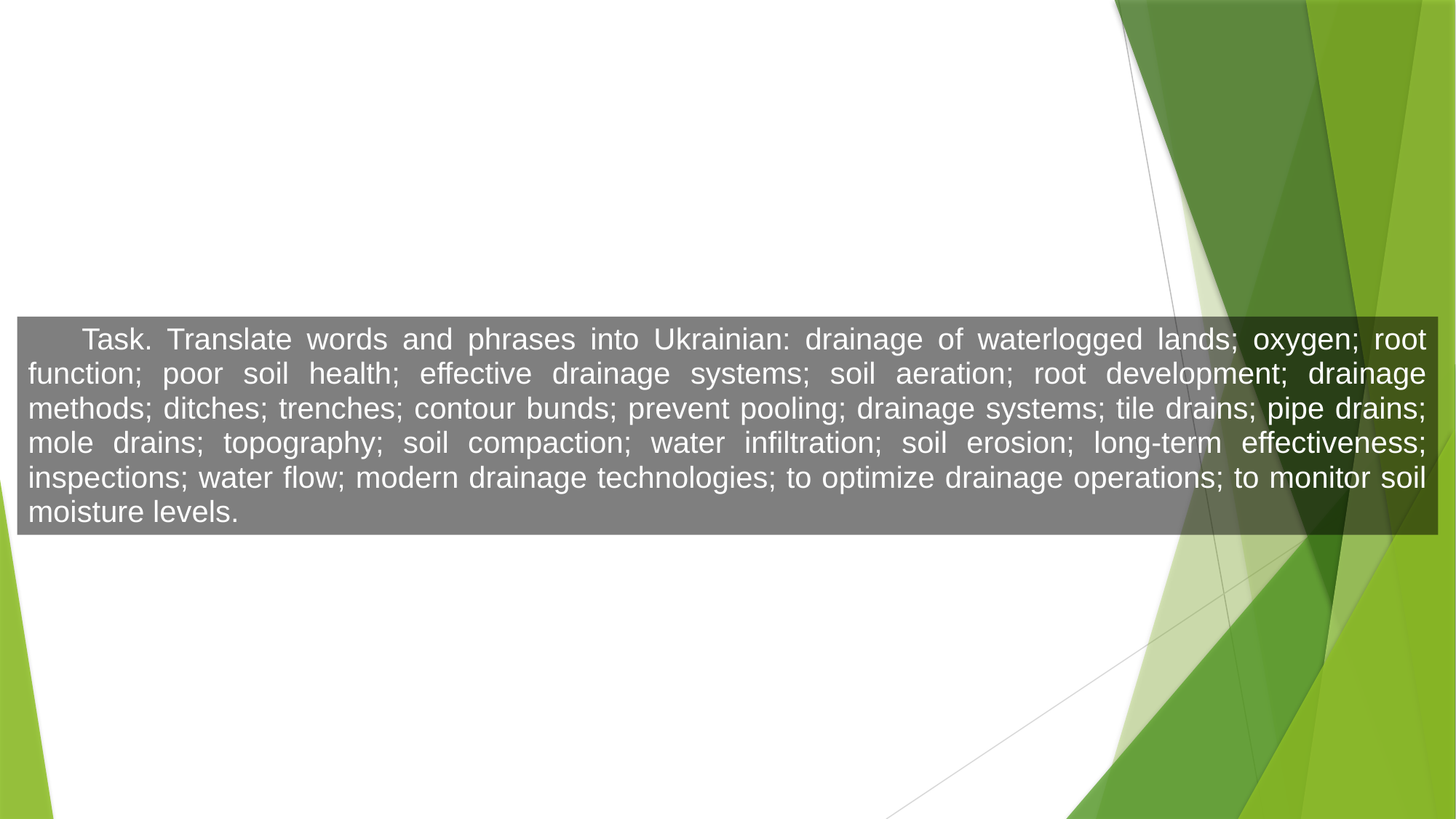

Task. Translate words and phrases into Ukrainian: drainage of waterlogged lands; oxygen; root function; poor soil health; effective drainage systems; soil aeration; root development; drainage methods; ditches; trenches; contour bunds; prevent pooling; drainage systems; tile drains; pipe drains; mole drains; topography; soil compaction; water infiltration; soil erosion; long-term effectiveness; inspections; water flow; modern drainage technologies; to optimize drainage operations; to monitor soil moisture levels.